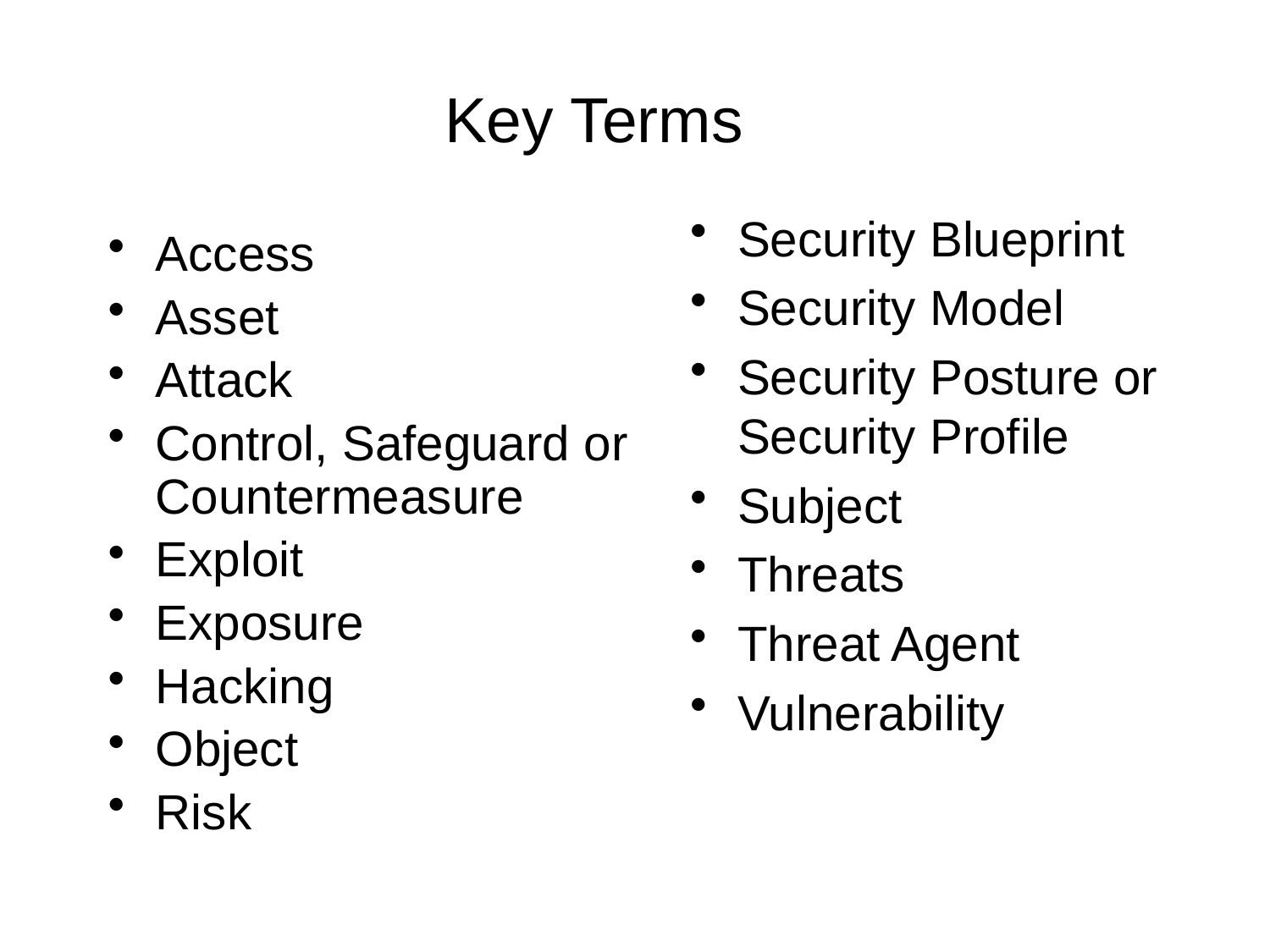

# Key Terms
Security Blueprint
Security Model
Security Posture or Security Profile
Subject
Threats
Threat Agent
Vulnerability
Access
Asset
Attack
Control, Safeguard or Countermeasure
Exploit
Exposure
Hacking
Object
Risk